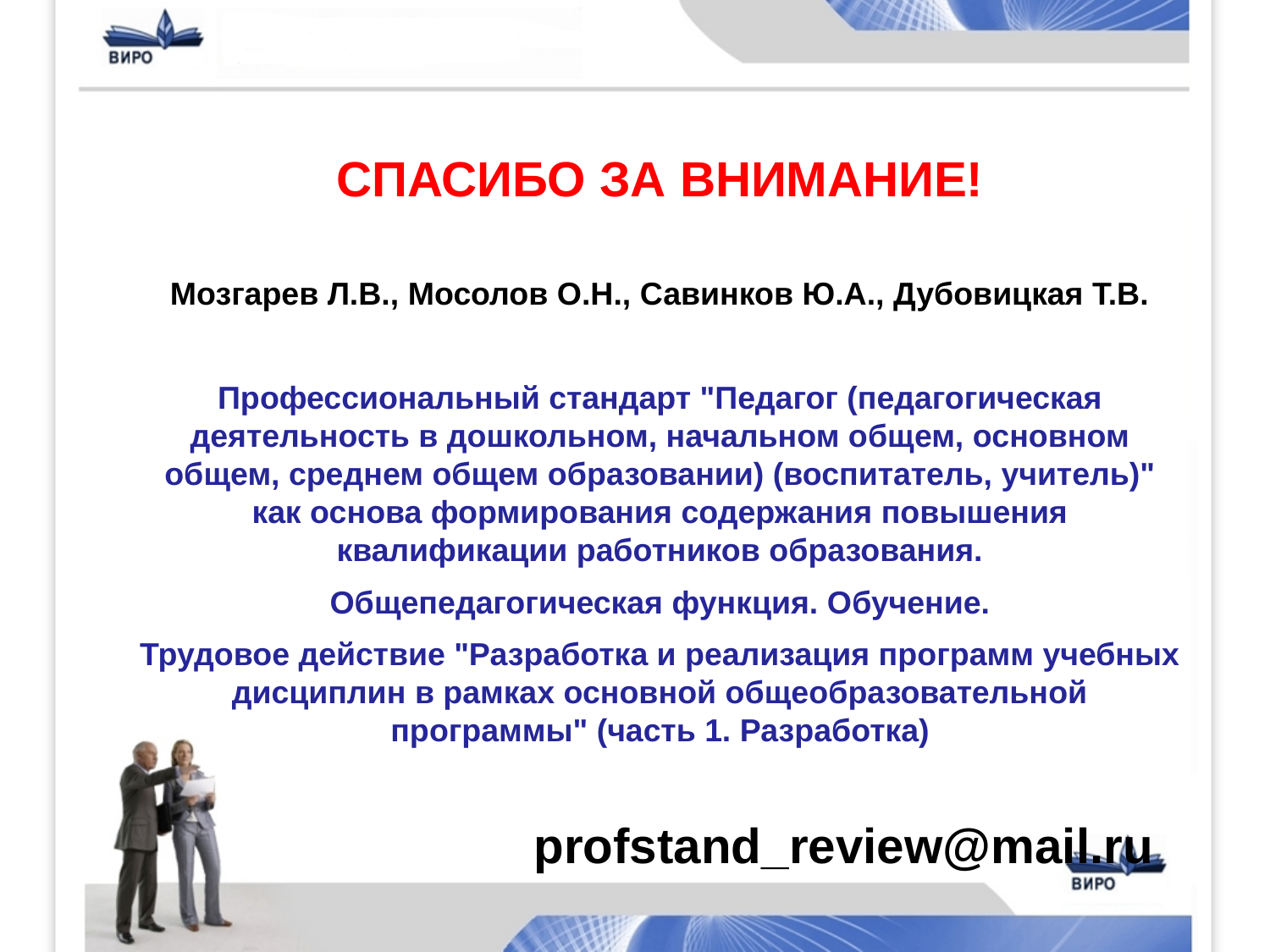

СПАСИБО ЗА ВНИМАНИЕ!

Мозгарев Л.В., Мосолов О.Н., Савинков Ю.А., Дубовицкая Т.В.

Профессиональный стандарт "Педагог (педагогическая деятельность в дошкольном, начальном общем, основном общем, среднем общем образовании) (воспитатель, учитель)" как основа формирования содержания повышения квалификации работников образования.
Общепедагогическая функция. Обучение.
Трудовое действие "Разработка и реализация программ учебных дисциплин в рамках основной общеобразовательной программы" (часть 1. Разработка)

			profstand_review@mail.ru

#